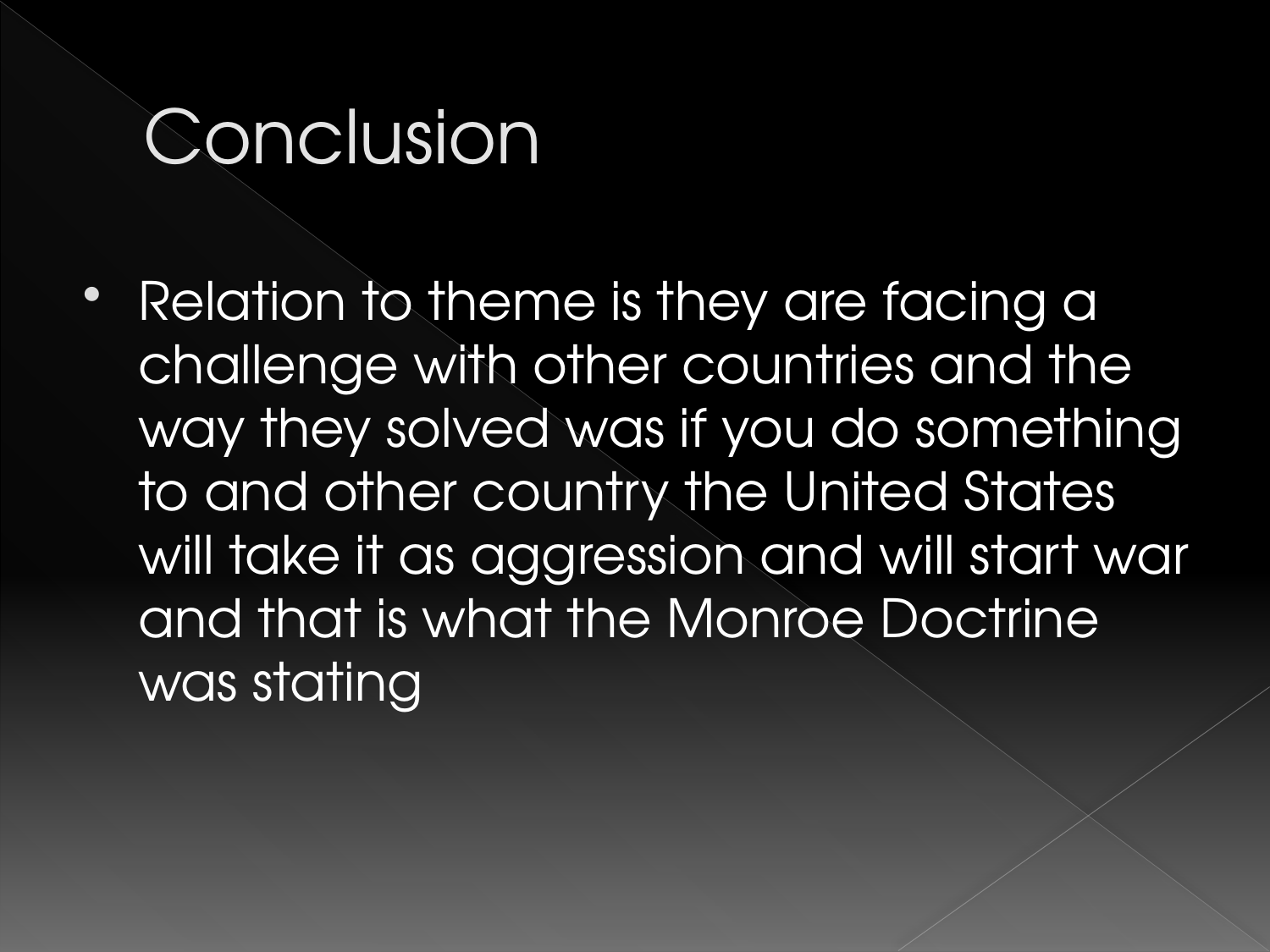

# Conclusion
Relation to theme is they are facing a challenge with other countries and the way they solved was if you do something to and other country the United States will take it as aggression and will start war and that is what the Monroe Doctrine was stating